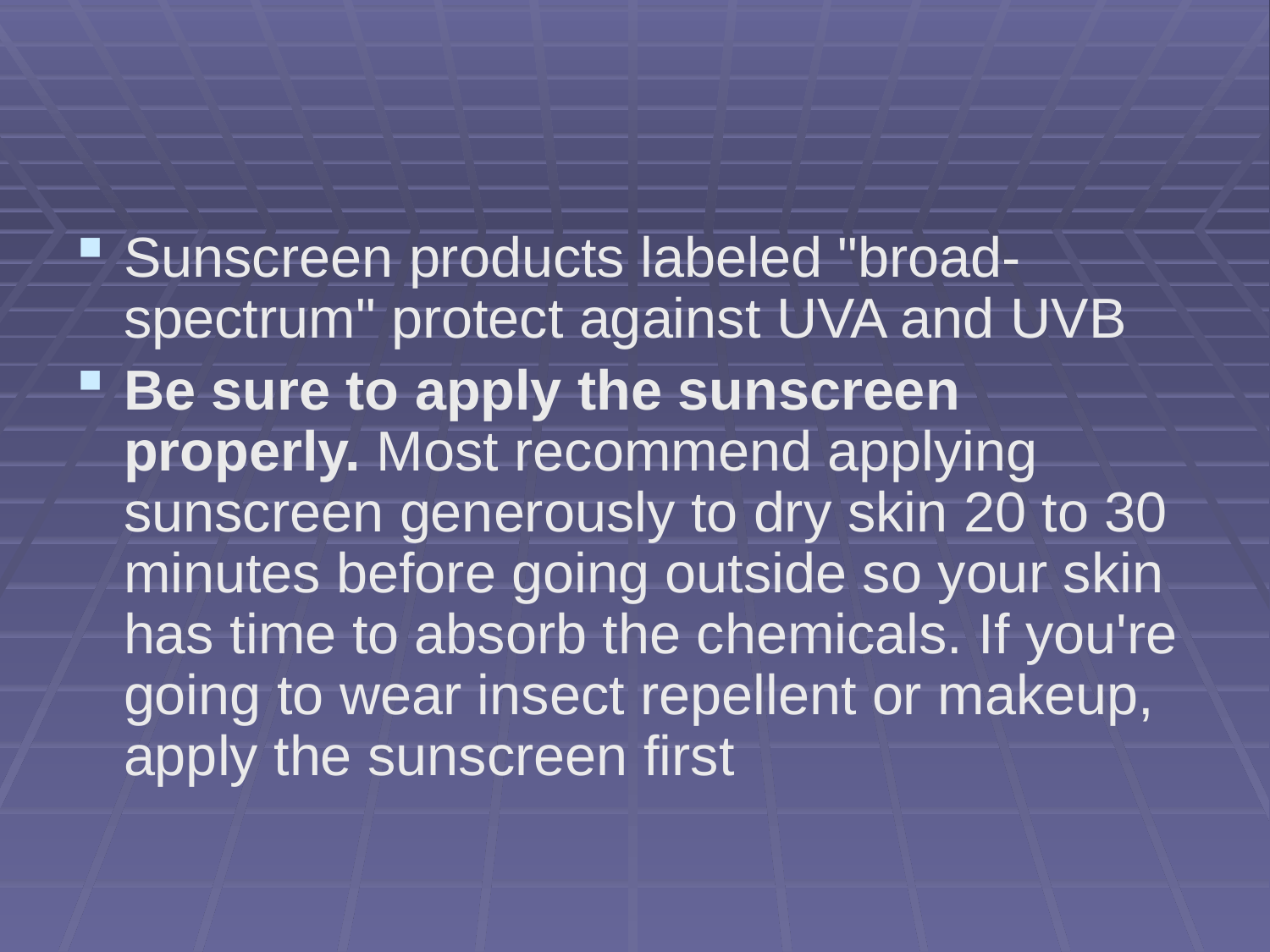

#
Sunscreen products labeled "broad-spectrum" protect against UVA and UVB
Be sure to apply the sunscreen properly. Most recommend applying sunscreen generously to dry skin 20 to 30 minutes before going outside so your skin has time to absorb the chemicals. If you're going to wear insect repellent or makeup, apply the sunscreen first